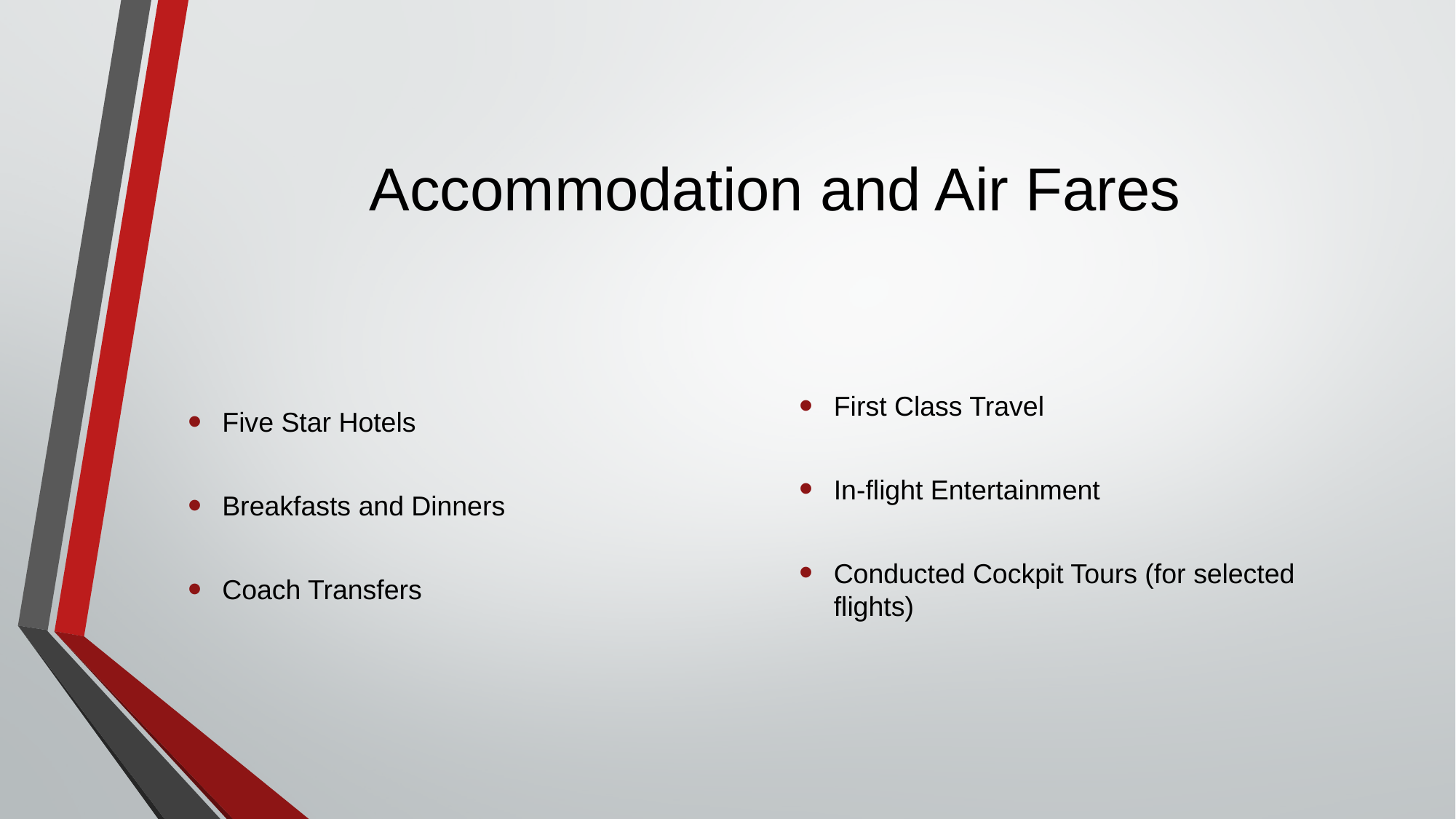

# Accommodation and Air Fares
Five Star Hotels
Breakfasts and Dinners
Coach Transfers
First Class Travel
In-flight Entertainment
Conducted Cockpit Tours (for selected flights)